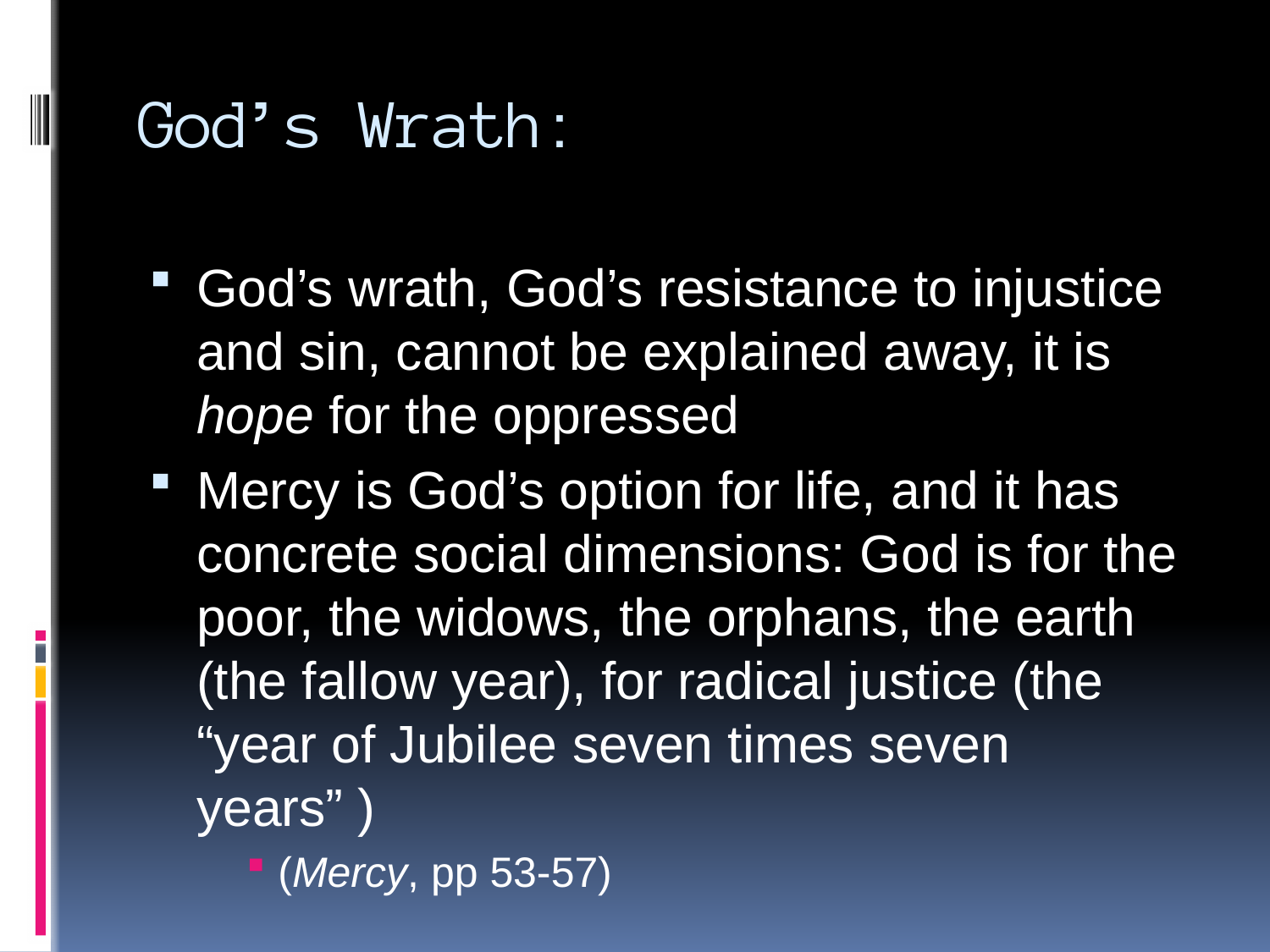

# God’s Wrath:
God’s wrath, God’s resistance to injustice and sin, cannot be explained away, it is hope for the oppressed
Mercy is God’s option for life, and it has concrete social dimensions: God is for the poor, the widows, the orphans, the earth (the fallow year), for radical justice (the “year of Jubilee seven times seven years” )
(Mercy, pp 53-57)